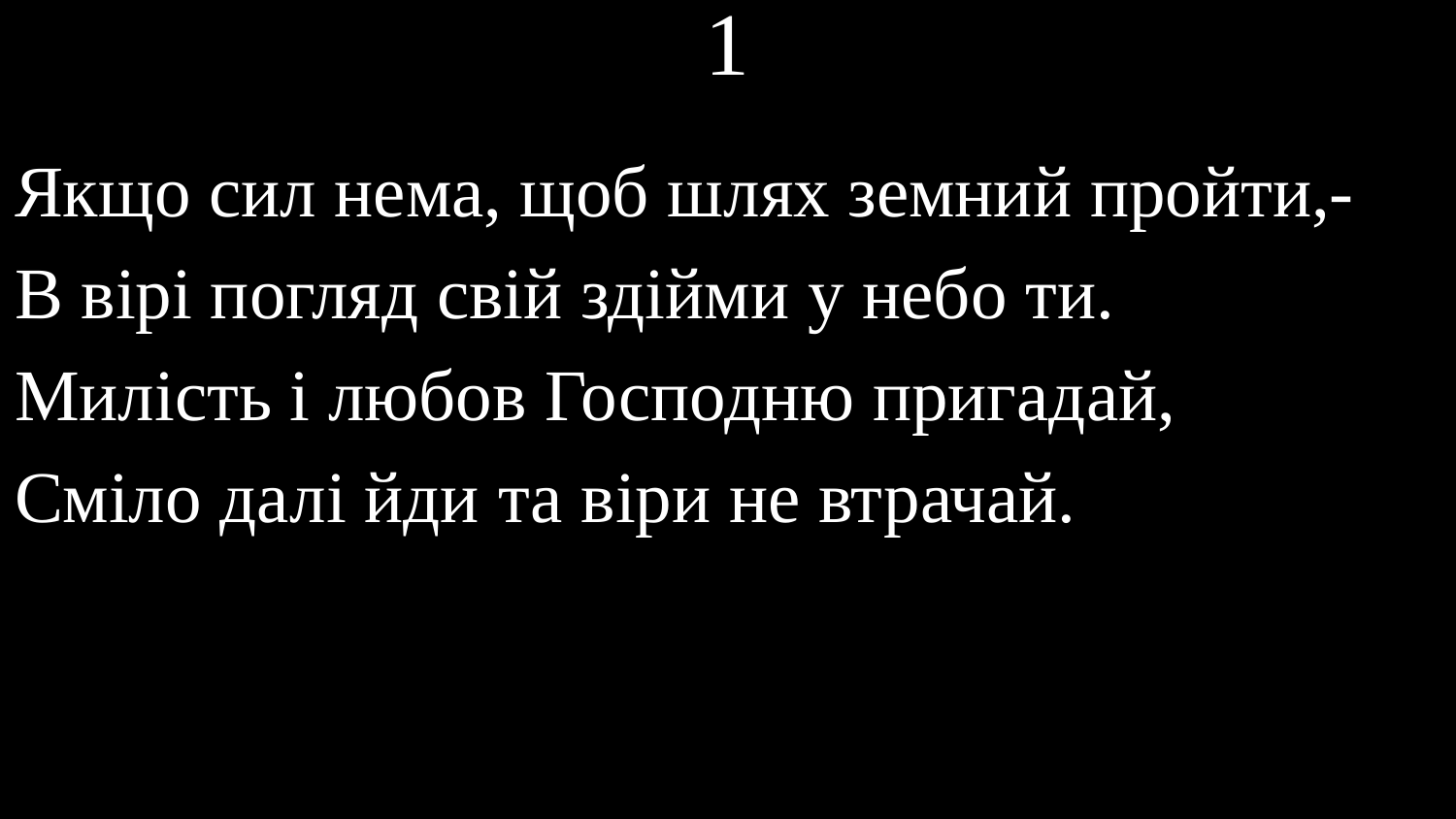

# 1
Якщо сил нема, щоб шлях земний пройти,-
В вірі погляд свій здійми у небо ти.
Милість і любов Господню пригадай,
Сміло далі йди та віри не втрачай.